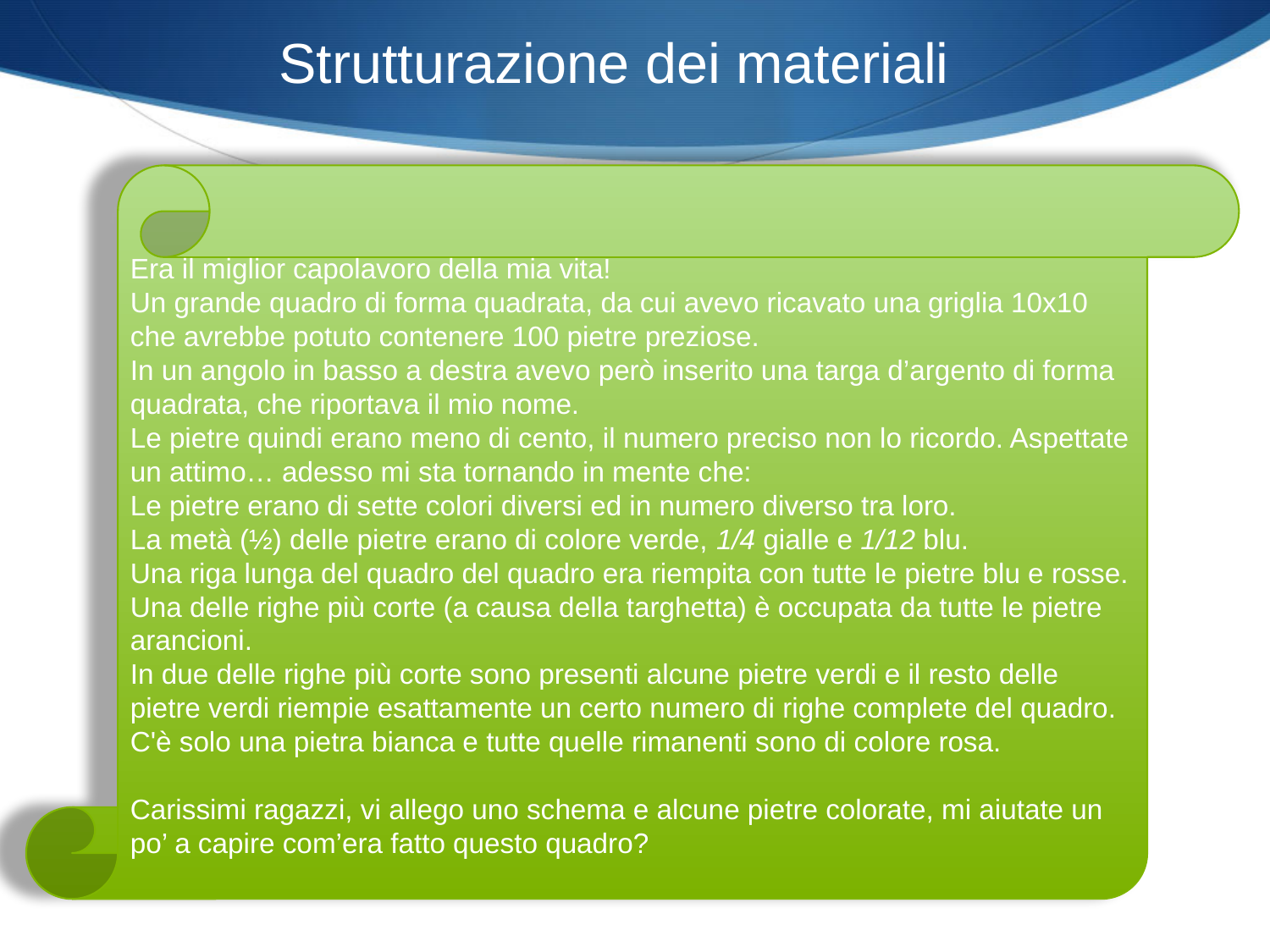

Strutturazione dei materiali
Era il miglior capolavoro della mia vita!
Un grande quadro di forma quadrata, da cui avevo ricavato una griglia 10x10 che avrebbe potuto contenere 100 pietre preziose.
In un angolo in basso a destra avevo però inserito una targa d’argento di forma quadrata, che riportava il mio nome.
Le pietre quindi erano meno di cento, il numero preciso non lo ricordo. Aspettate un attimo… adesso mi sta tornando in mente che:
Le pietre erano di sette colori diversi ed in numero diverso tra loro.
La metà (½) delle pietre erano di colore verde, 1/4 gialle e 1/12 blu.
Una riga lunga del quadro del quadro era riempita con tutte le pietre blu e rosse.
Una delle righe più corte (a causa della targhetta) è occupata da tutte le pietre arancioni.
In due delle righe più corte sono presenti alcune pietre verdi e il resto delle pietre verdi riempie esattamente un certo numero di righe complete del quadro.
C'è solo una pietra bianca e tutte quelle rimanenti sono di colore rosa.

Carissimi ragazzi, vi allego uno schema e alcune pietre colorate, mi aiutate un po’ a capire com’era fatto questo quadro?